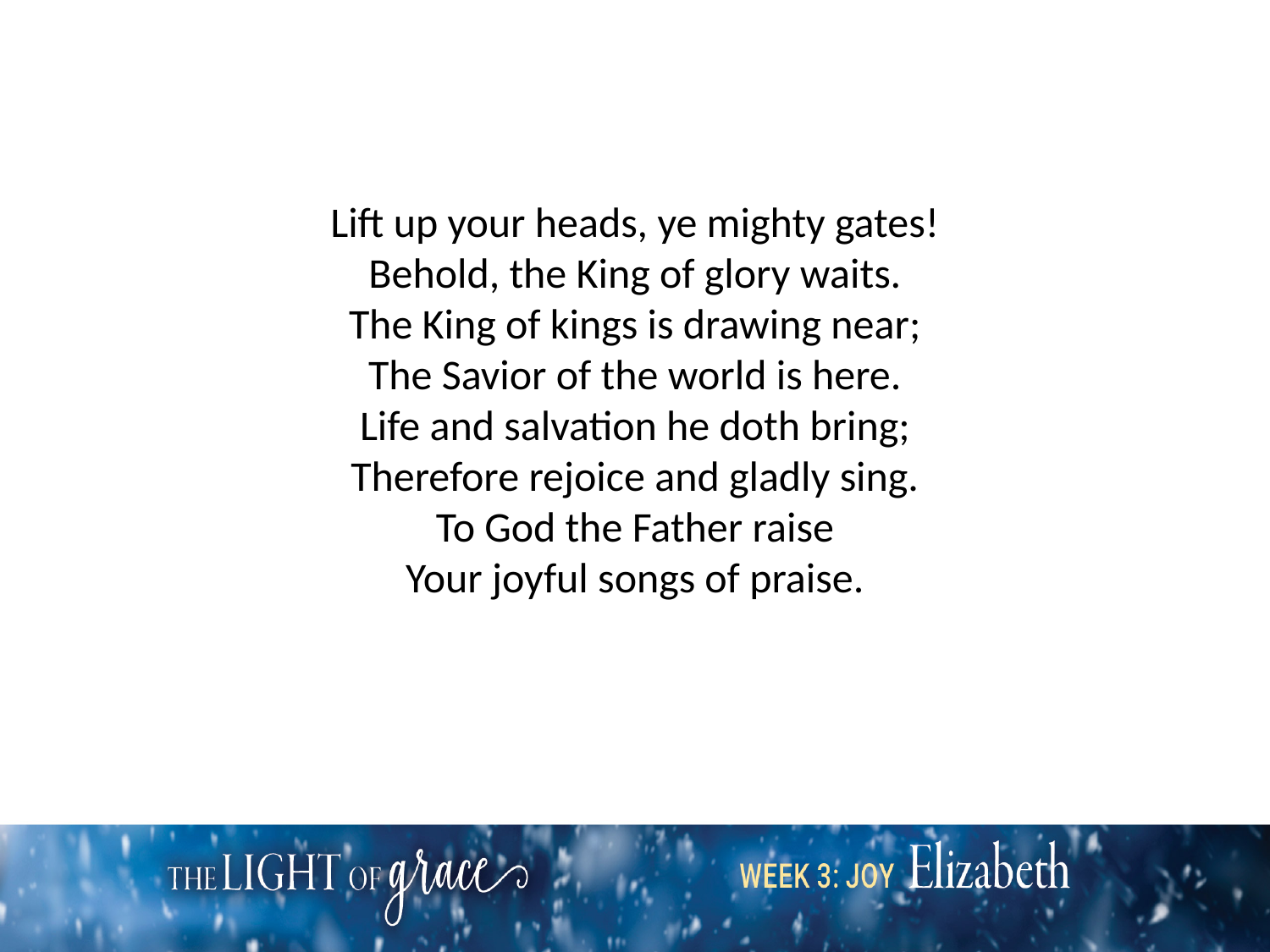

Lift up your heads, ye mighty gates!
Behold, the King of glory waits.
The King of kings is drawing near;
The Savior of the world is here.
Life and salvation he doth bring;
Therefore rejoice and gladly sing.
To God the Father raise
Your joyful songs of praise.